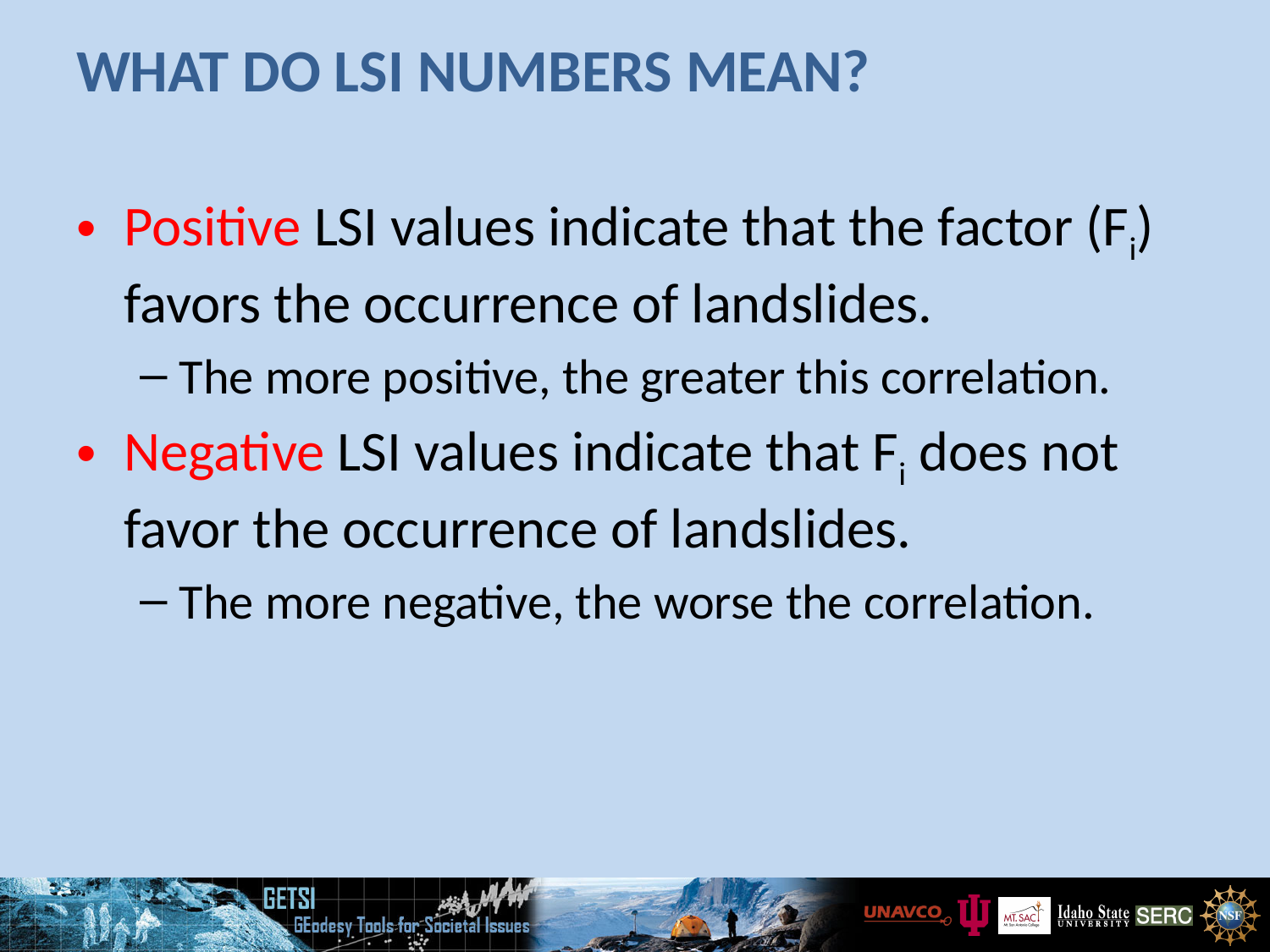

# What do LSI numbers mean?
Positive LSI values indicate that the factor (Fi) favors the occurrence of landslides.
The more positive, the greater this correlation.
Negative LSI values indicate that Fi does not favor the occurrence of landslides.
The more negative, the worse the correlation.